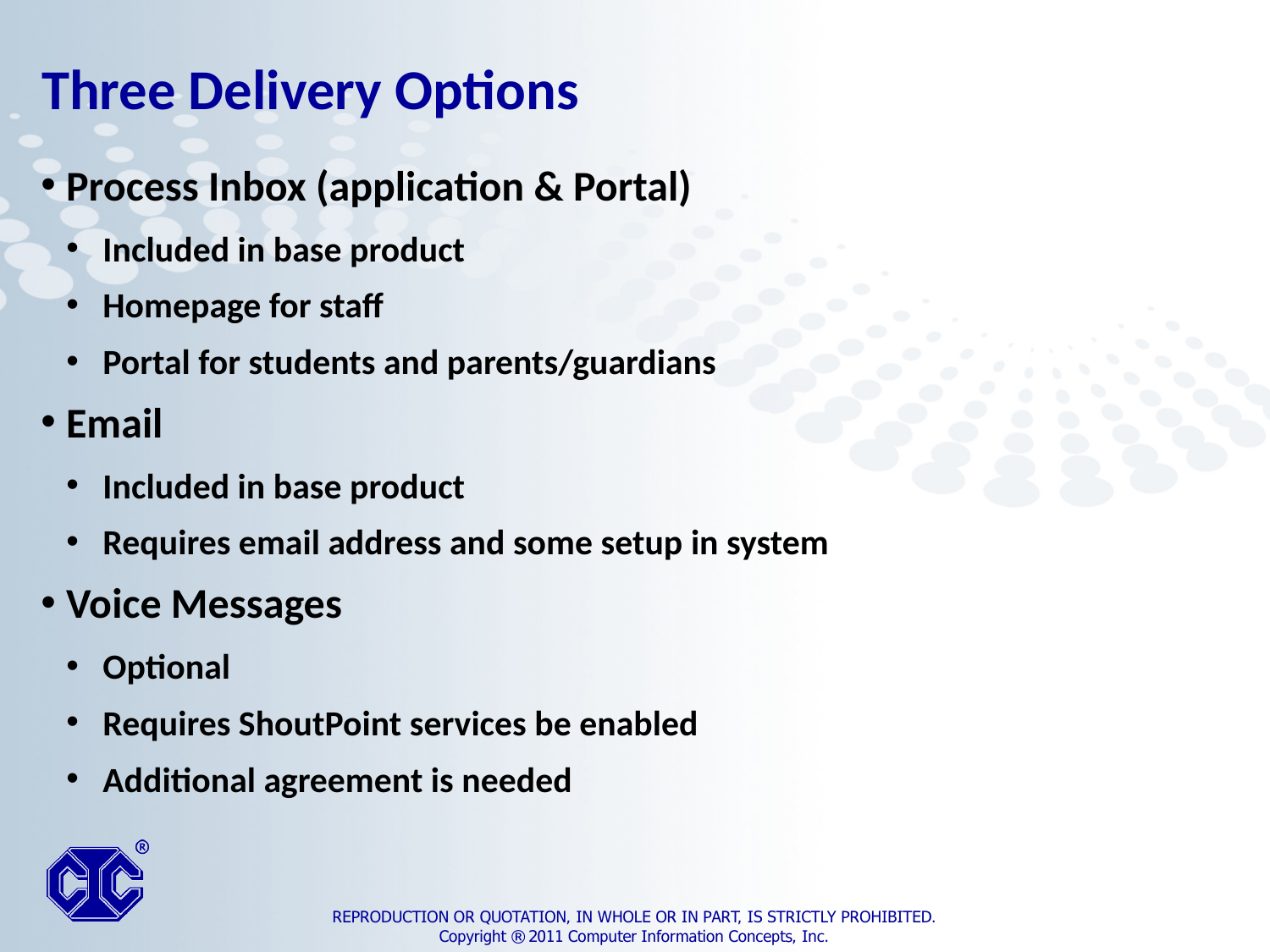

# Three Delivery Options
Process Inbox (application & Portal)
Included in base product
Homepage for staff
Portal for students and parents/guardians
Email
Included in base product
Requires email address and some setup in system
Voice Messages
Optional
Requires ShoutPoint services be enabled
Additional agreement is needed